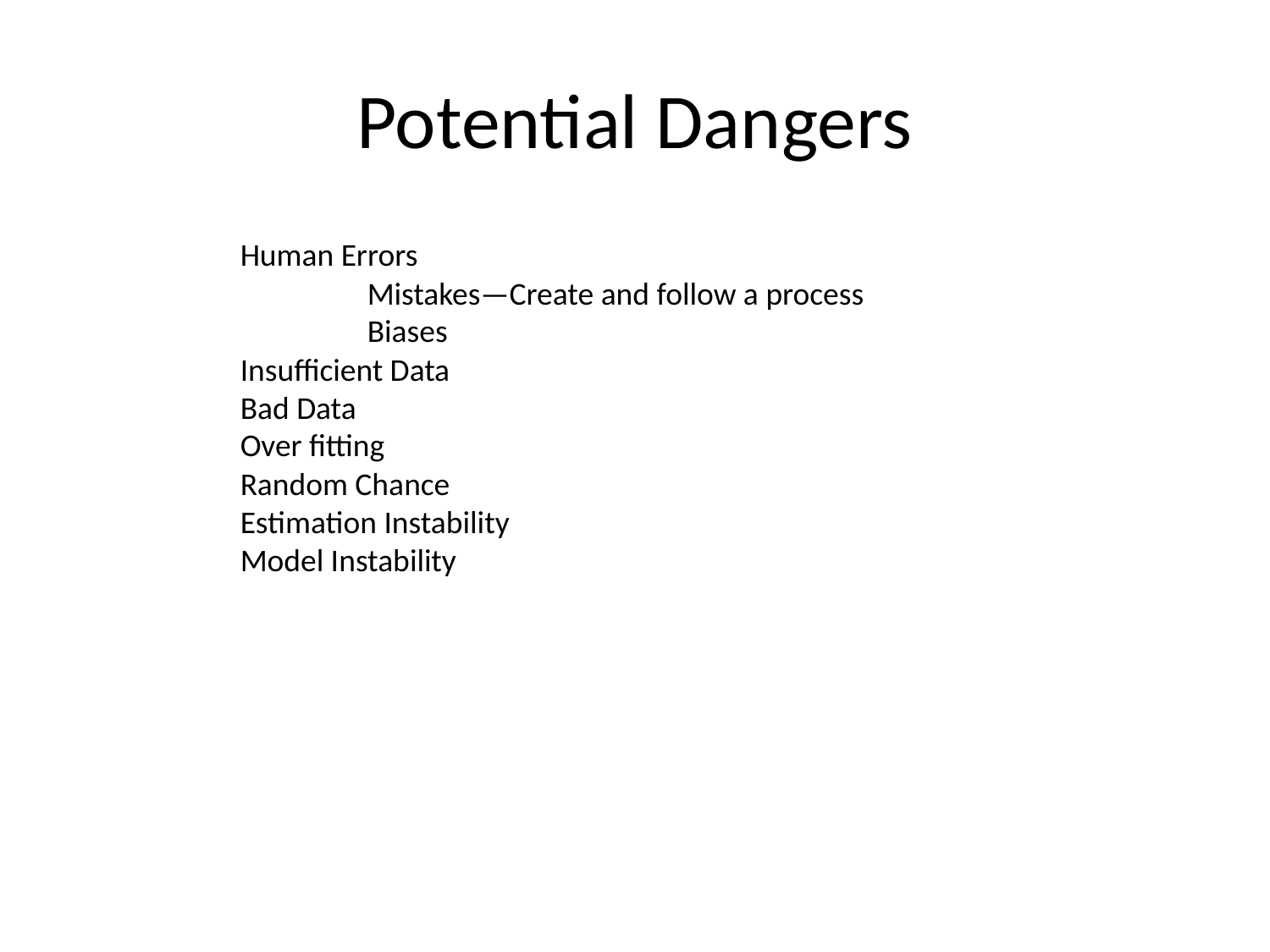

# Potential Dangers
Human Errors
	Mistakes—Create and follow a process
	Biases
Insufficient Data
Bad Data
Over fitting
Random Chance
Estimation Instability
Model Instability